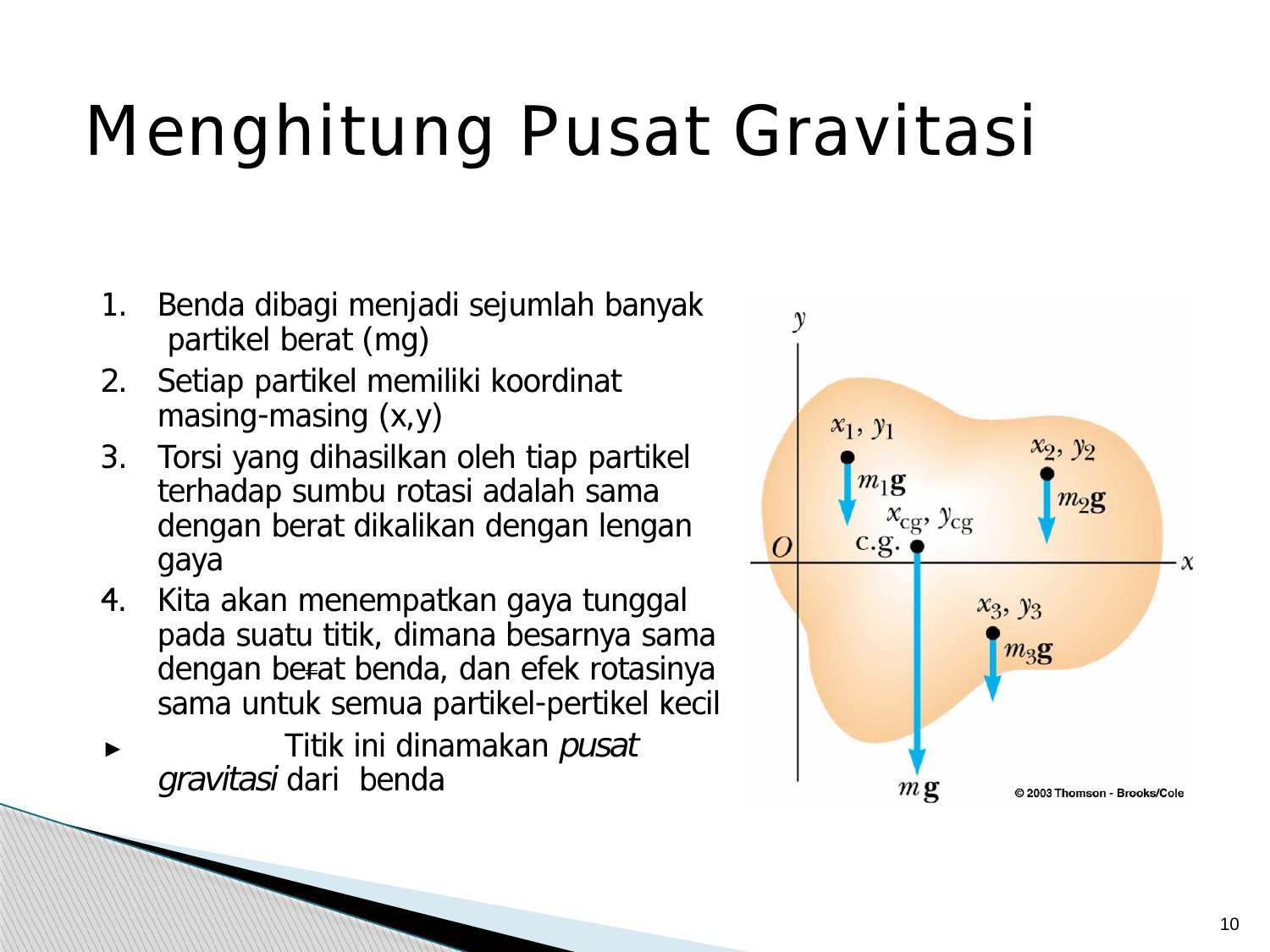

# Menghitung Pusat Gravitasi
Benda dibagi menjadi sejumlah banyak  partikel berat (mg)
Setiap partikel memiliki koordinat  masing-masing (x,y)
Torsi yang dihasilkan oleh tiap partikel  terhadap sumbu rotasi adalah sama  dengan berat dikalikan dengan lengan  gaya
Kita akan menempatkan gaya tunggal  pada suatu titik, dimana besarnya sama  dengan berat benda, dan efek rotasinya  sama untuk semua partikel-pertikel kecil
►		Titik ini dinamakan pusat gravitasi dari  benda

10